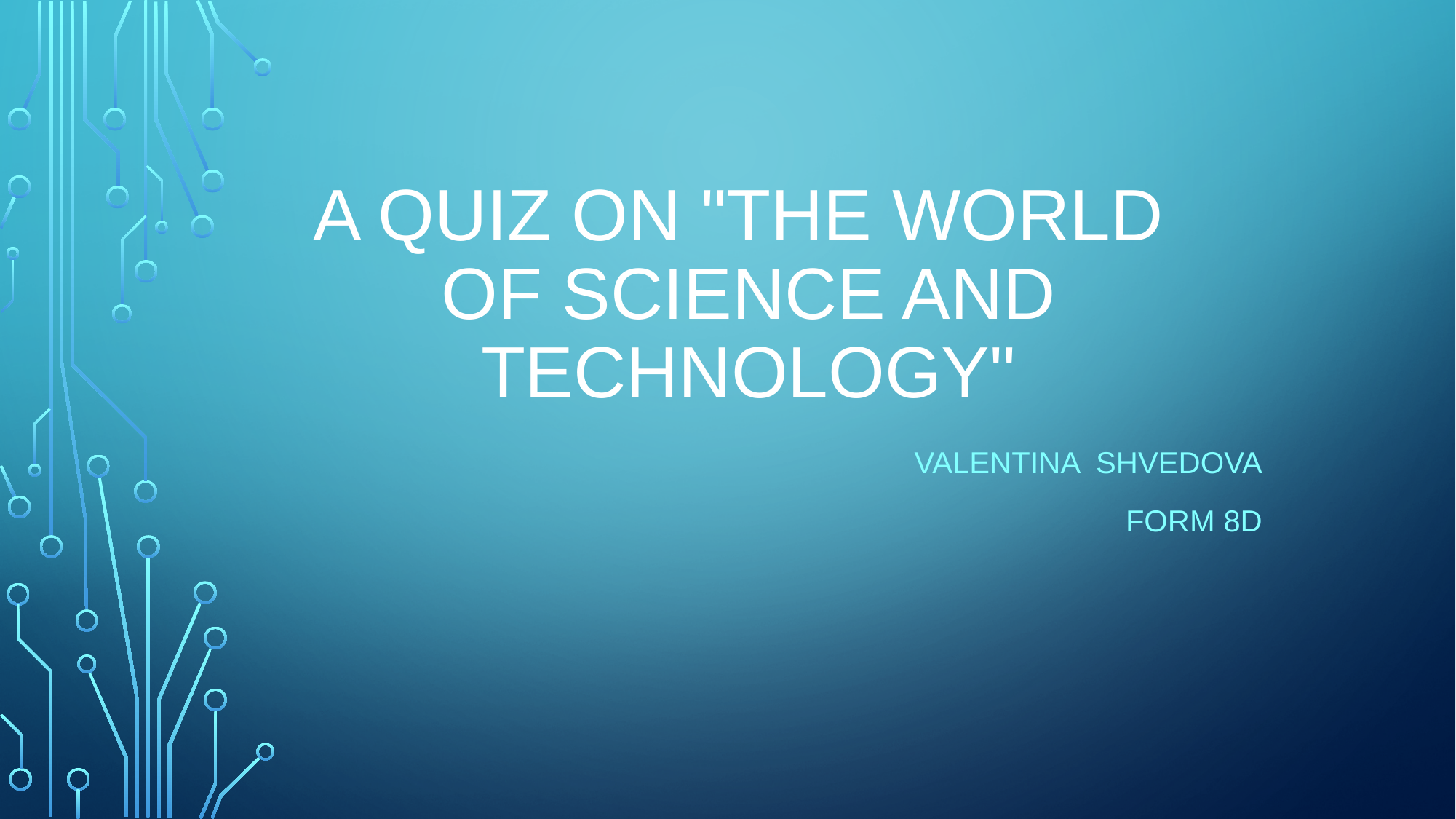

# A Quiz on "the World of science and technology"
Valentina  Shvedova
Form 8d